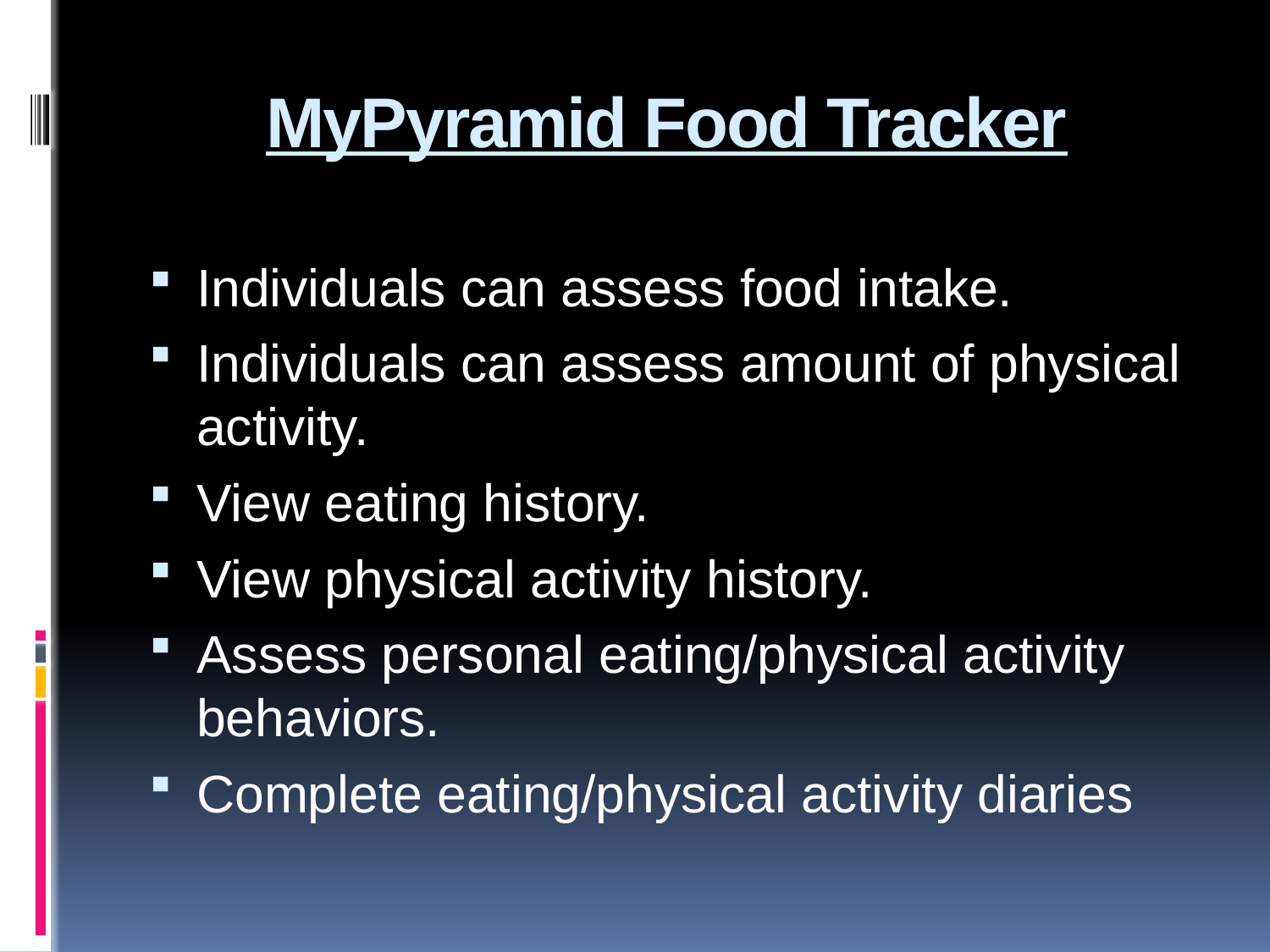

# MyPyramid Food Tracker
Individuals can assess food intake.
Individuals can assess amount of physical activity.
View eating history.
View physical activity history.
Assess personal eating/physical activity behaviors.
Complete eating/physical activity diaries